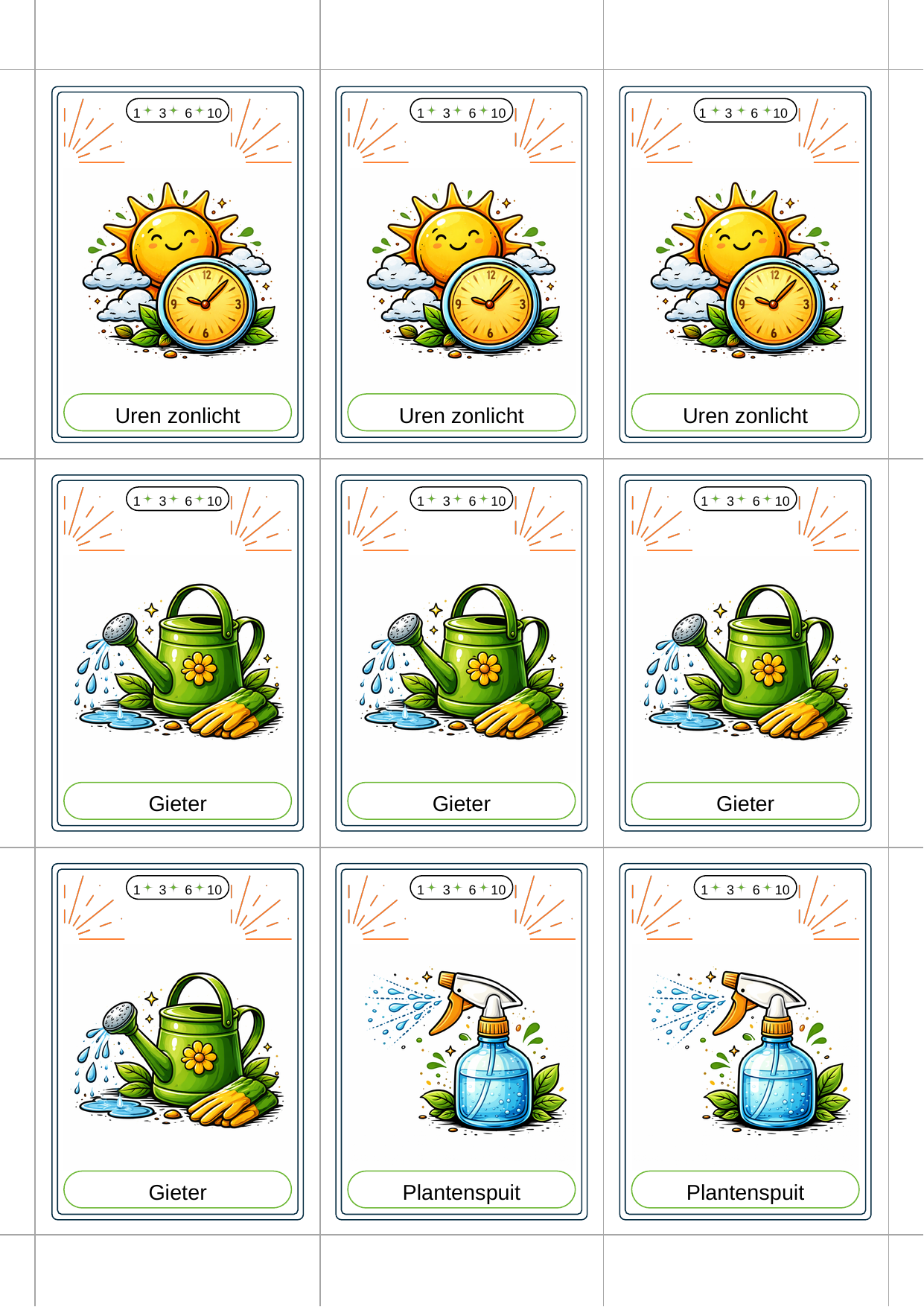

1     3     6    10

1     3     6    10

1     3     6    10

Uren zonlicht
Uren zonlicht
Uren zonlicht

1     3     6    10

1     3     6    10

1     3     6    10

Gieter
Gieter
Gieter

1     3     6    10

1     3     6    10

1     3     6    10

Gieter
Plantenspuit
Plantenspuit